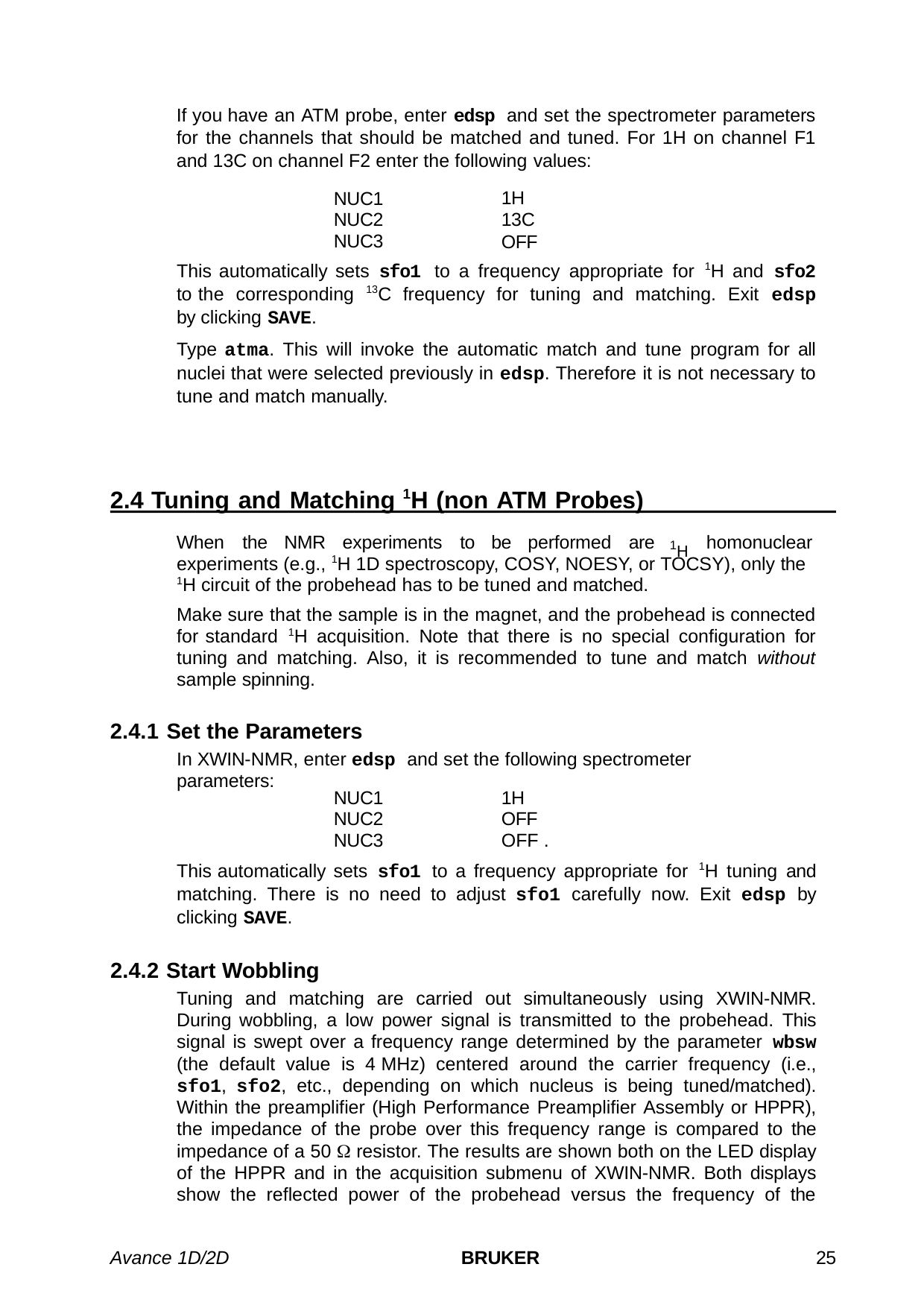

If you have an ATM probe, enter edsp and set the spectrometer parameters for the channels that should be matched and tuned. For 1H on channel F1 and 13C on channel F2 enter the following values:
NUC1 NUC2 NUC3
1H
13C
OFF
This automatically sets sfo1 to a frequency appropriate for 1H and sfo2 to the corresponding 13C frequency for tuning and matching. Exit edsp by clicking SAVE.
Type atma. This will invoke the automatic match and tune program for all nuclei that were selected previously in edsp. Therefore it is not necessary to tune and match manually.
2.4 Tuning and Matching 1H (non ATM Probes)

1H
When	the	NMR	experiments	to	be	performed	are
homonuclear
experiments (e.g., 1H 1D spectroscopy, COSY, NOESY, or TOCSY), only the
1H circuit of the probehead has to be tuned and matched.
Make sure that the sample is in the magnet, and the probehead is connected for standard 1H acquisition. Note that there is no special configuration for tuning and matching. Also, it is recommended to tune and match without sample spinning.
2.4.1 Set the Parameters
In XWIN-NMR, enter edsp and set the following spectrometer parameters:
NUC1 NUC2 NUC3
1H OFF OFF .
This automatically sets sfo1 to a frequency appropriate for 1H tuning and matching. There is no need to adjust sfo1 carefully now. Exit edsp by clicking SAVE.

2.4.2 Start Wobbling
Tuning and matching are carried out simultaneously using XWIN-NMR. During wobbling, a low power signal is transmitted to the probehead. This signal is swept over a frequency range determined by the parameter wbsw (the default value is 4 MHz) centered around the carrier frequency (i.e., sfo1, sfo2, etc., depending on which nucleus is being tuned/matched). Within the preamplifier (High Performance Preamplifier Assembly or HPPR), the impedance of the probe over this frequency range is compared to the impedance of a 50 Ω resistor. The results are shown both on the LED display of the HPPR and in the acquisition submenu of XWIN-NMR. Both displays show the reflected power of the probehead versus the frequency of the
Avance 1D/2D
BRUKER
25